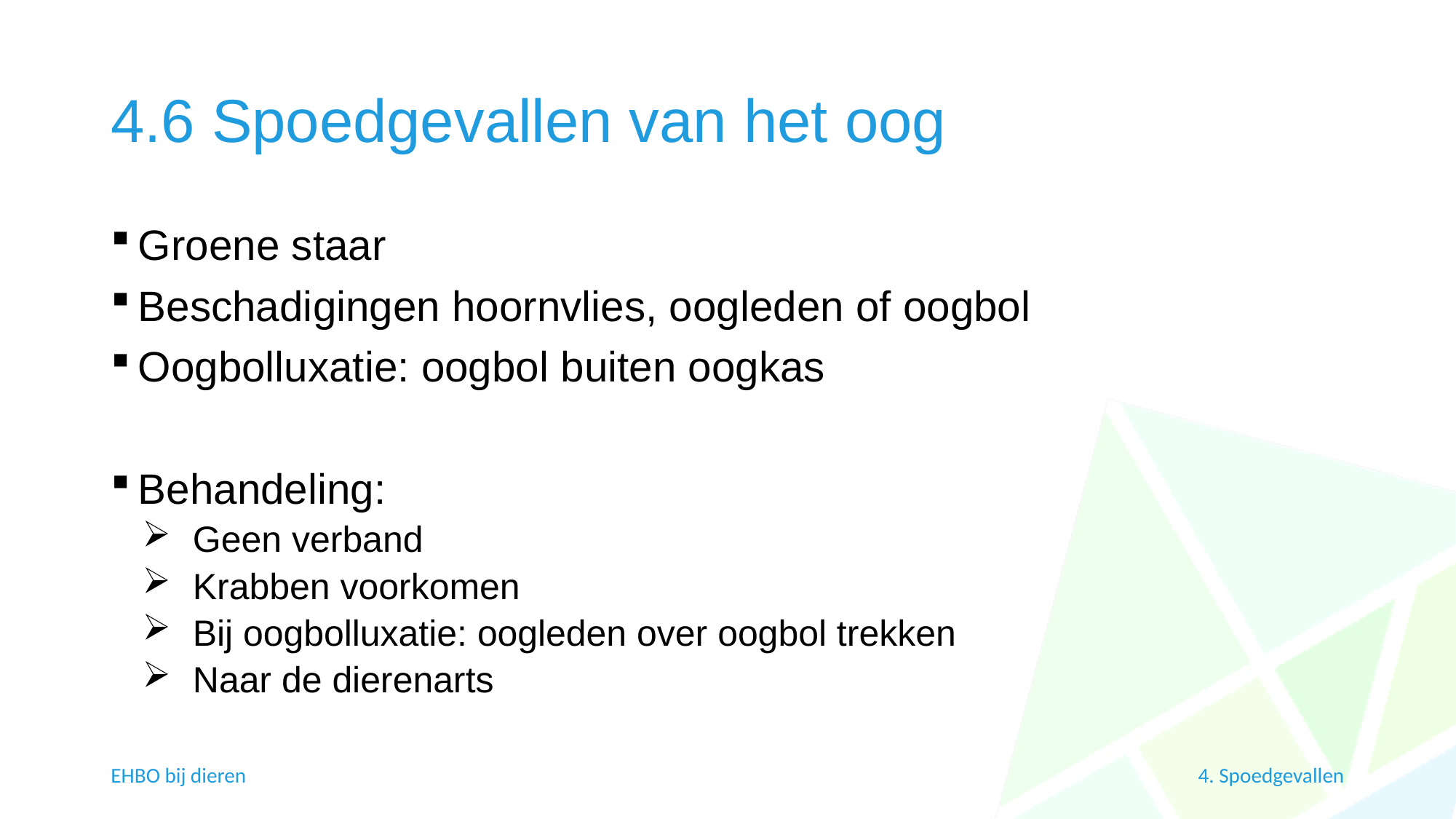

# 4.6 Spoedgevallen van het oog
Groene staar
Beschadigingen hoornvlies, oogleden of oogbol
Oogbolluxatie: oogbol buiten oogkas

Behandeling:
Geen verband
Krabben voorkomen
Bij oogbolluxatie: oogleden over oogbol trekken
Naar de dierenarts

EHBO bij dieren
4. Spoedgevallen